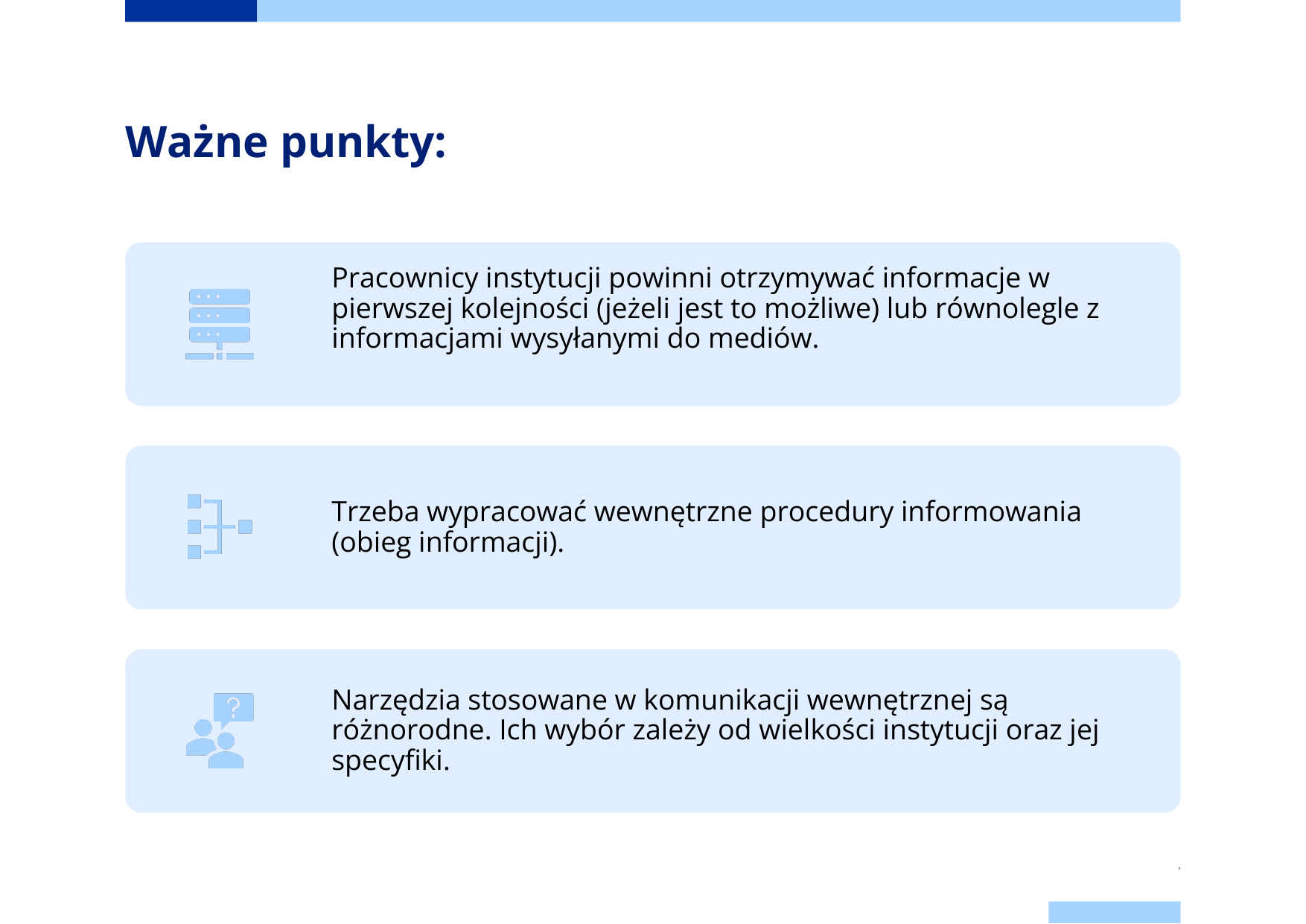

# Ważne punkty:
Pracownicy instytucji powinni otrzymywać informacje w pierwszej kolejności (jeżeli jest to możliwe) lub równolegle z informacjami wysyłanymi do mediów.
Trzeba wypracować wewnętrzne procedury informowania (obieg informacji).
Narzędzia stosowane w komunikacji wewnętrznej są różnorodne. Ich wybór zależy od wielkości instytucji oraz jej specyfiki.
9